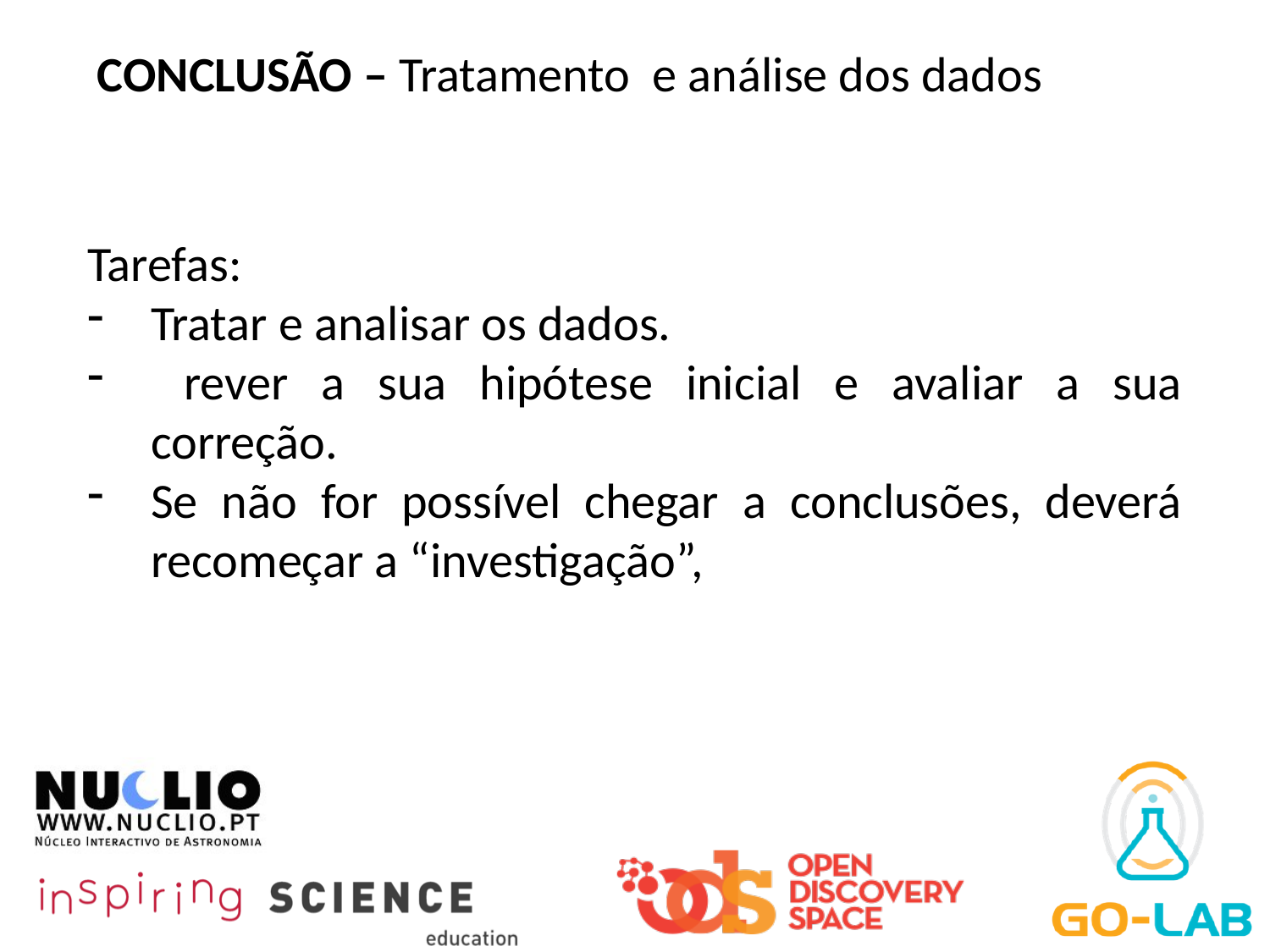

CONCLUSÃO – Tratamento  e análise dos dados
Tarefas:
Tratar e analisar os dados.
 rever a sua hipótese inicial e avaliar a sua correção.
Se não for possível chegar a conclusões, deverá recomeçar a “investigação”,